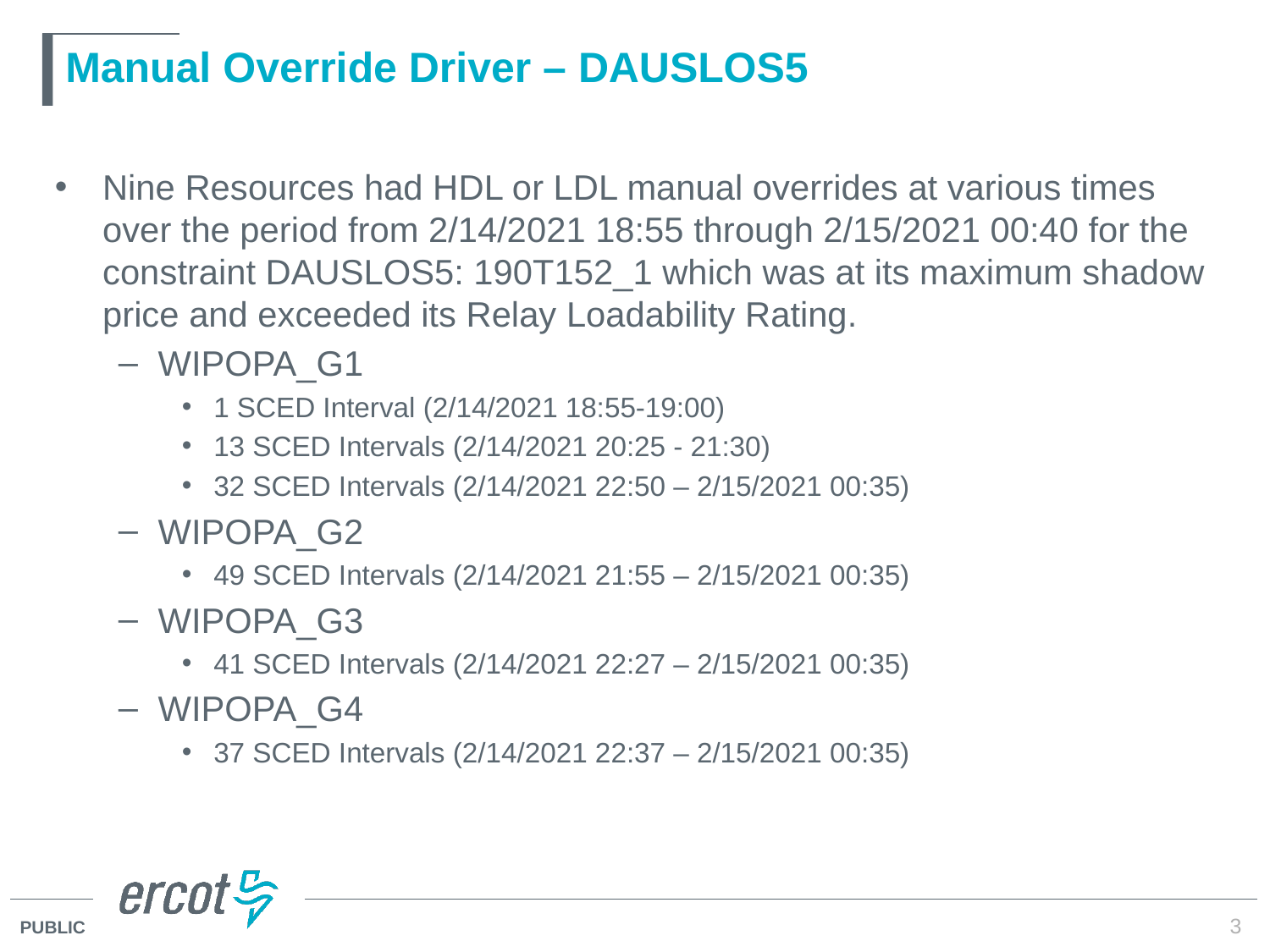

# Manual Override Driver – DAUSLOS5
Nine Resources had HDL or LDL manual overrides at various times over the period from 2/14/2021 18:55 through 2/15/2021 00:40 for the constraint DAUSLOS5: 190T152_1 which was at its maximum shadow price and exceeded its Relay Loadability Rating.
WIPOPA_G1
1 SCED Interval (2/14/2021 18:55-19:00)
13 SCED Intervals (2/14/2021 20:25 - 21:30)
32 SCED Intervals (2/14/2021 22:50 – 2/15/2021 00:35)
WIPOPA_G2
49 SCED Intervals (2/14/2021 21:55 – 2/15/2021 00:35)
WIPOPA_G3
41 SCED Intervals (2/14/2021 22:27 – 2/15/2021 00:35)
WIPOPA_G4
37 SCED Intervals (2/14/2021 22:37 – 2/15/2021 00:35)

3